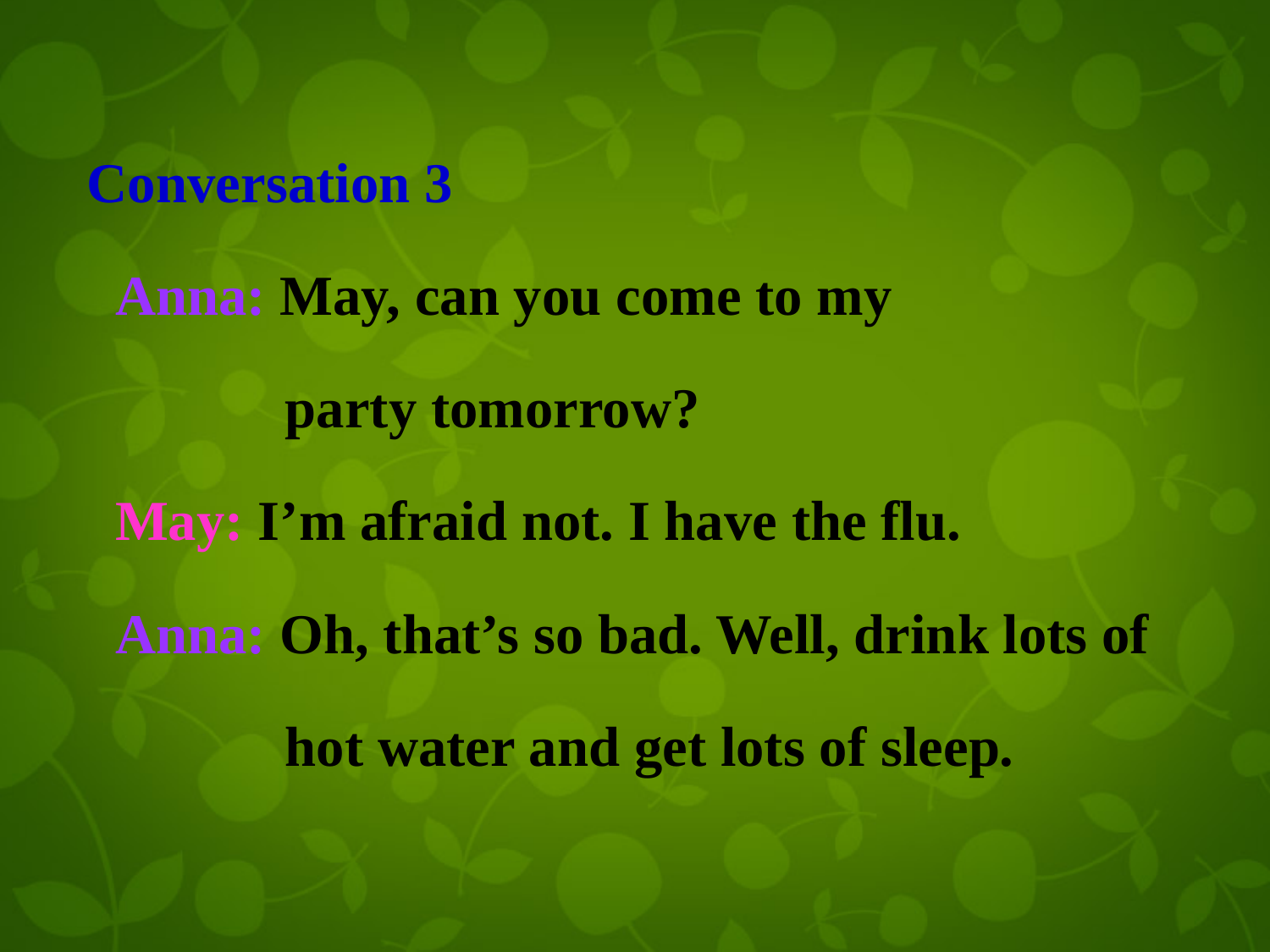

Conversation 3
  Anna: May, can you come to my
              party tomorrow?
  May: I’m afraid not. I have the flu.
  Anna: Oh, that’s so bad. Well, drink lots of
              hot water and get lots of sleep.